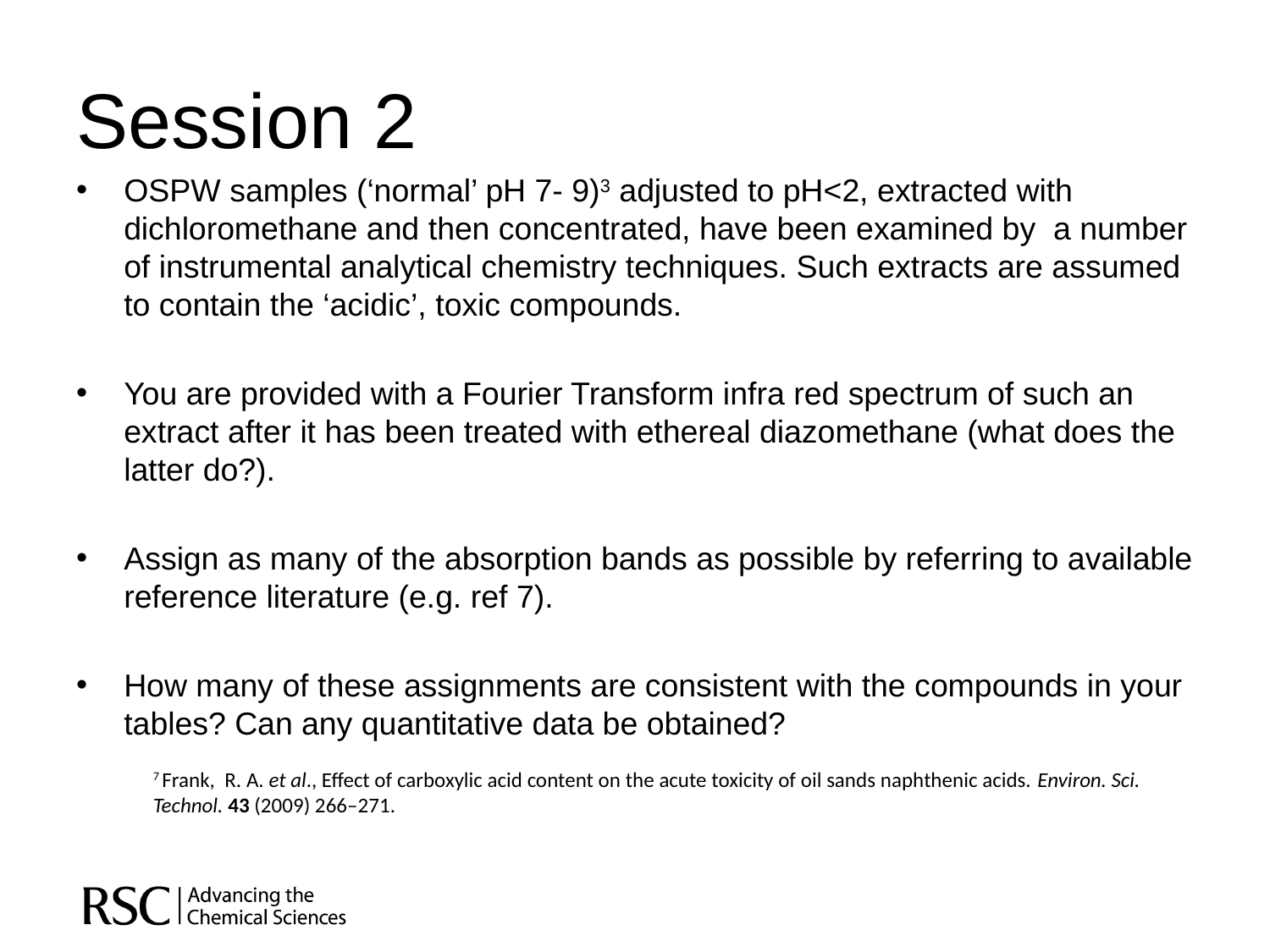

# Session 2
OSPW samples (‘normal’ pH 7- 9)3 adjusted to pH<2, extracted with dichloromethane and then concentrated, have been examined by  a number of instrumental analytical chemistry techniques. Such extracts are assumed to contain the ‘acidic’, toxic compounds.

You are provided with a Fourier Transform infra red spectrum of such an extract after it has been treated with ethereal diazomethane (what does the latter do?).

Assign as many of the absorption bands as possible by referring to available reference literature (e.g. ref 7).

How many of these assignments are consistent with the compounds in your tables? Can any quantitative data be obtained?
7 Frank,  R. A. et al., Effect of carboxylic acid content on the acute toxicity of oil sands naphthenic acids. Environ. Sci. Technol. 43 (2009) 266–271.